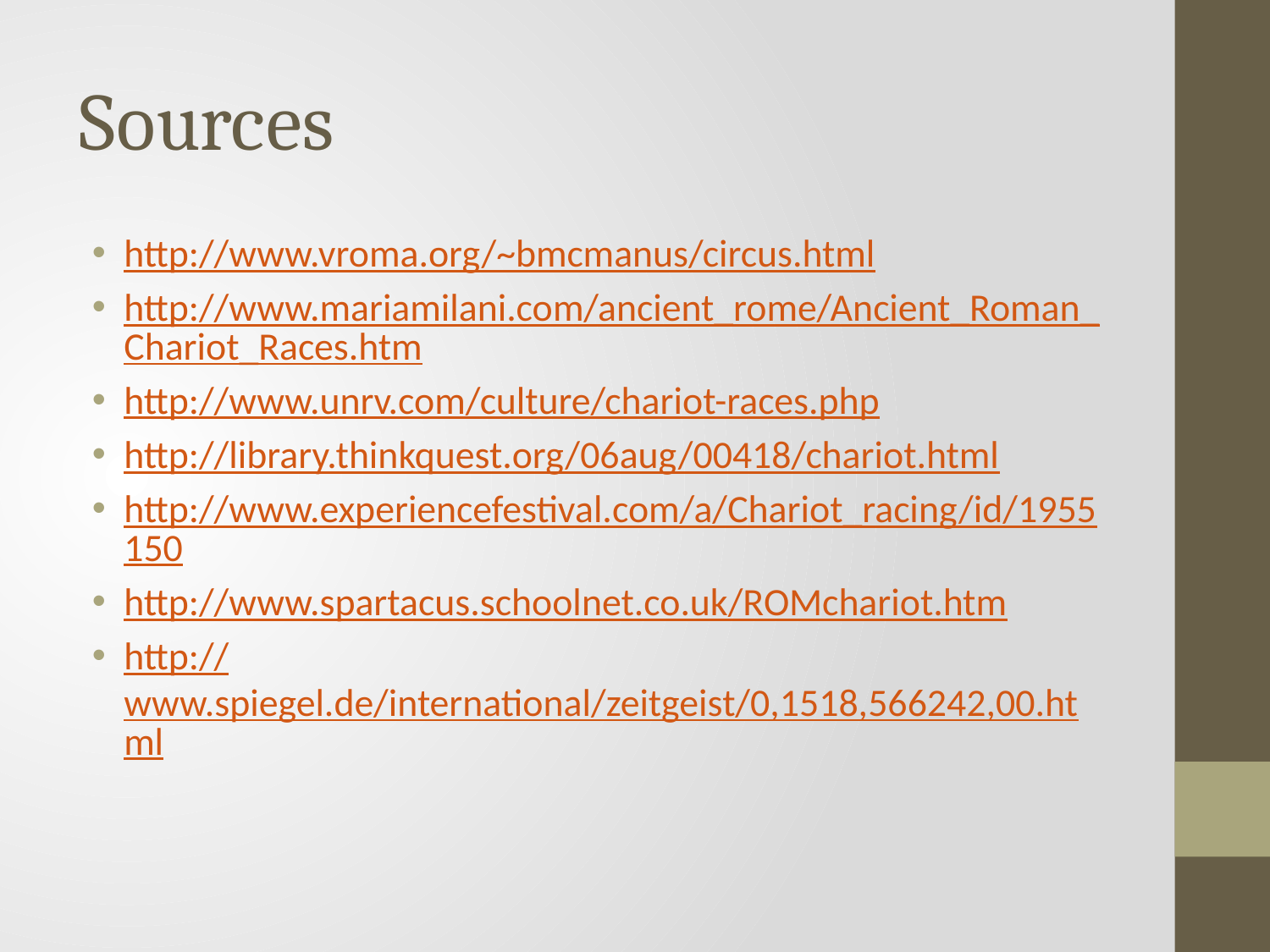

# Sources
http://www.vroma.org/~bmcmanus/circus.html
http://www.mariamilani.com/ancient_rome/Ancient_Roman_Chariot_Races.htm
http://www.unrv.com/culture/chariot-races.php
http://library.thinkquest.org/06aug/00418/chariot.html
http://www.experiencefestival.com/a/Chariot_racing/id/1955150
http://www.spartacus.schoolnet.co.uk/ROMchariot.htm
http://www.spiegel.de/international/zeitgeist/0,1518,566242,00.html